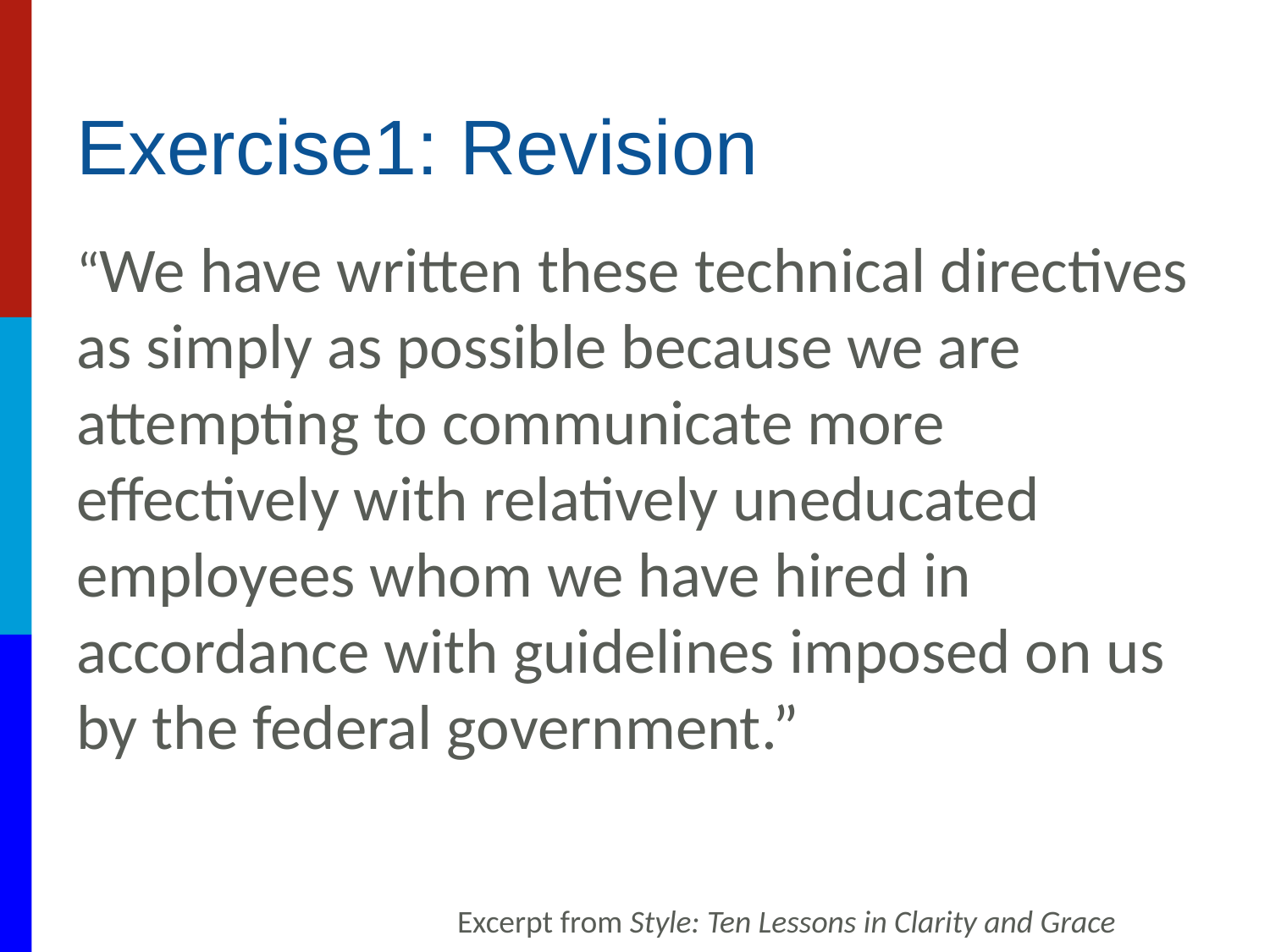

# Exercise1: Revision
“We have written these technical directives as simply as possible because we are attempting to communicate more effectively with relatively uneducated employees whom we have hired in accordance with guidelines imposed on us by the federal government.”

			Excerpt from Style: Ten Lessons in Clarity and Grace